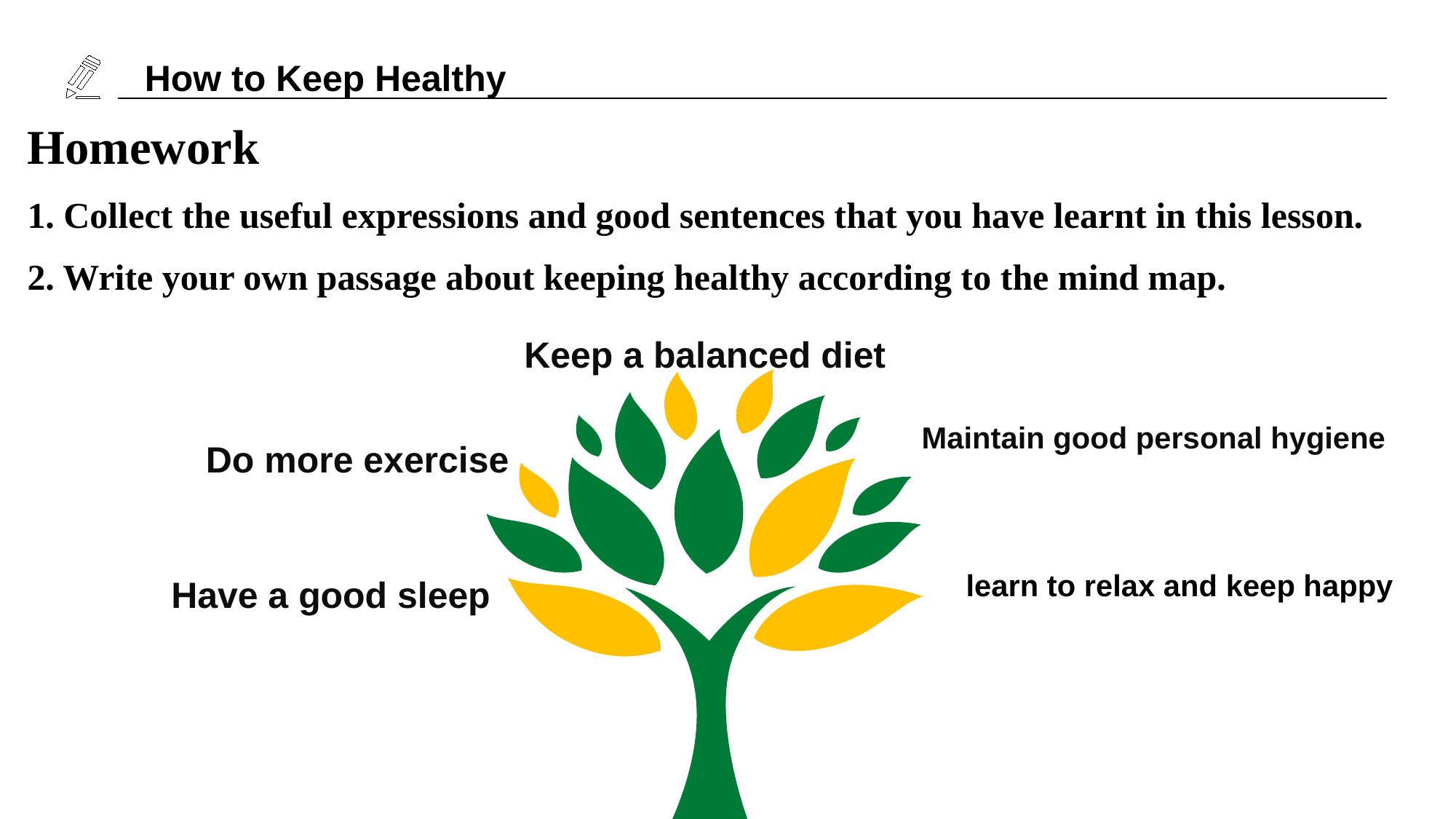

Homework
1. Collect the useful expressions and good sentences that you have learnt in this lesson.
2. Write your own passage about keeping healthy according to the mind map.
Keep a balanced diet

Maintain good personal hygiene
Do more exercise
learn to relax and keep happy
Have a good sleep